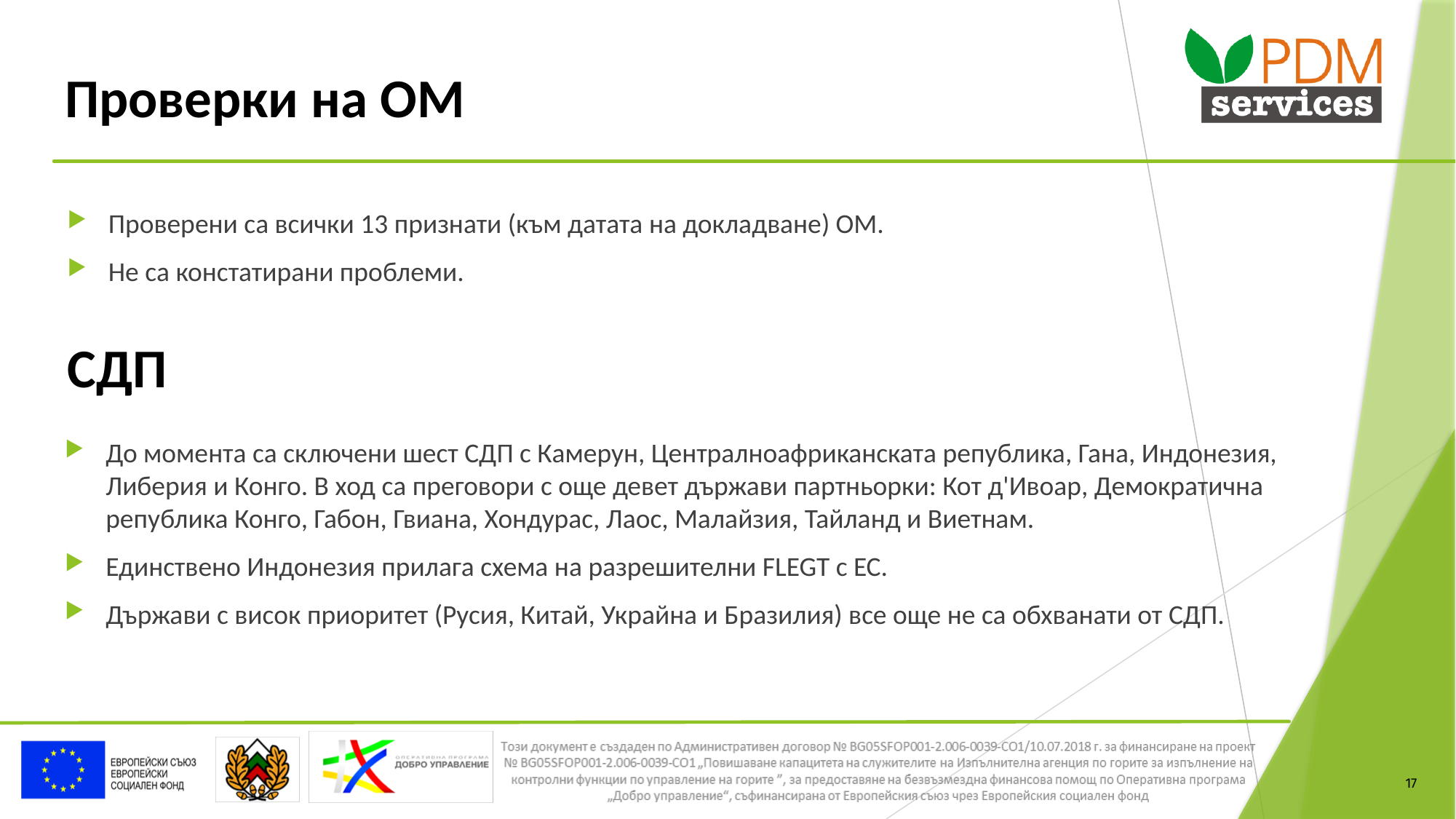

# Проверки на ОМ
Проверени са всички 13 признати (към датата на докладване) ОМ.
Не са констатирани проблеми.

СДП
До момента са сключени шест СДП с Камерун, Централноафриканската република, Гана, Индонезия, Либерия и Конго. В ход са преговори с още девет държави партньорки: Кот д'Ивоар, Демократична република Конго, Габон, Гвиана, Хондурас, Лаос, Малайзия, Тайланд и Виетнам.
Единствено Индонезия прилага схема на разрешителни FLEGT с ЕС.
Държави с висок приоритет (Русия, Китай, Украйна и Бразилия) все още не са обхванати от СДП.

17